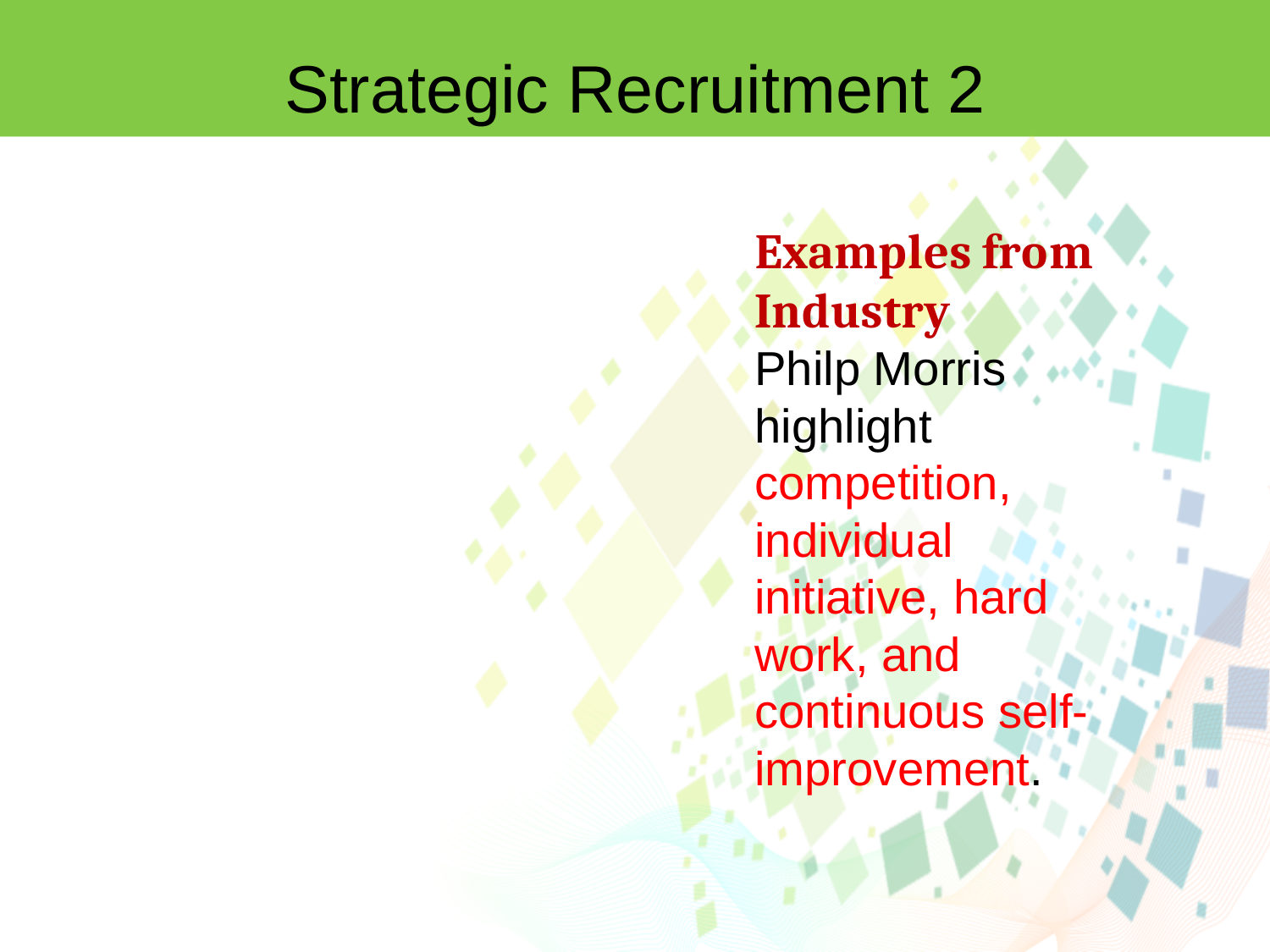

Strategic Recruitment 2
Examples from Industry
Philp Morris highlight competition, individual initiative, hard work, and continuous self-improvement.